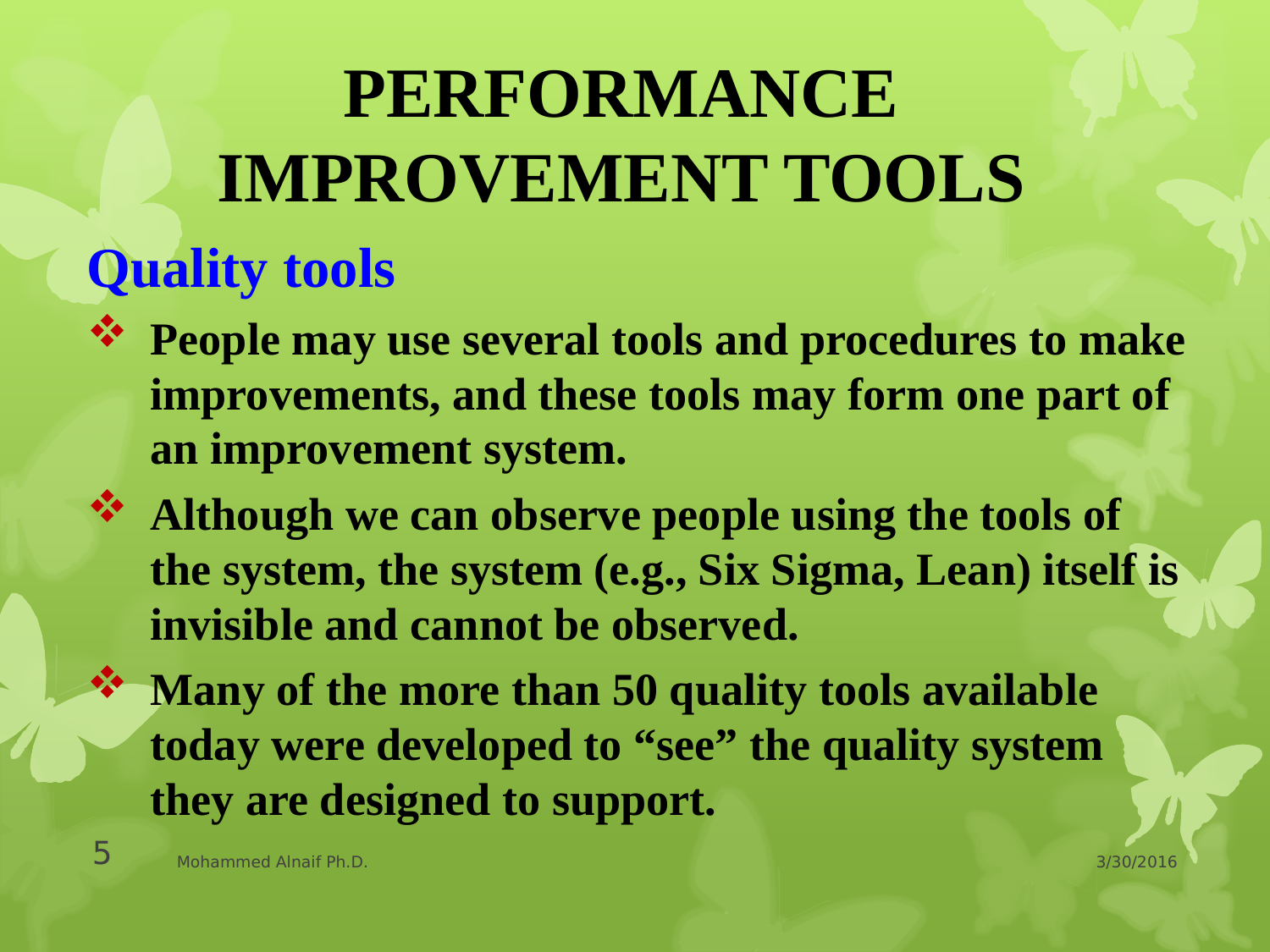

PERFORMANCE IMPROVEMENT TOOLS
Quality tools
People may use several tools and procedures to make improvements, and these tools may form one part of an improvement system.
Although we can observe people using the tools of the system, the system (e.g., Six Sigma, Lean) itself is invisible and cannot be observed.
Many of the more than 50 quality tools available today were developed to “see” the quality system they are designed to support.
Mohammed Alnaif Ph.D.
3/30/2016
5